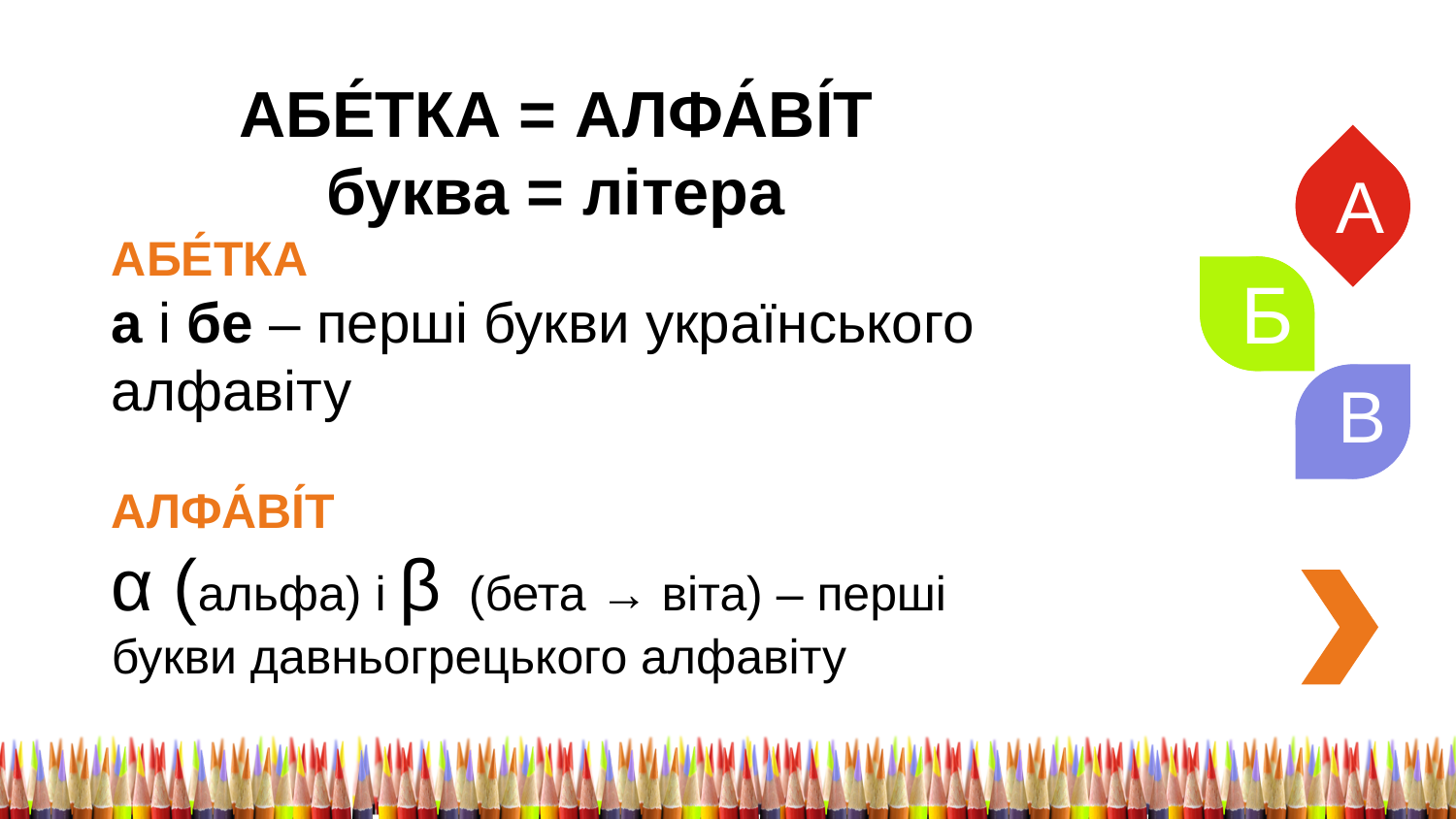

АБЕ́ТКА = АЛФА́ВІ́Т
буква = літера
АБЕ́ТКА
а і бе – перші букви українського алфавіту

АЛФА́ВІ́Т
α (альфа) і β  (бета → віта) – перші
букви давньогрецького алфавіту

А
Б

В